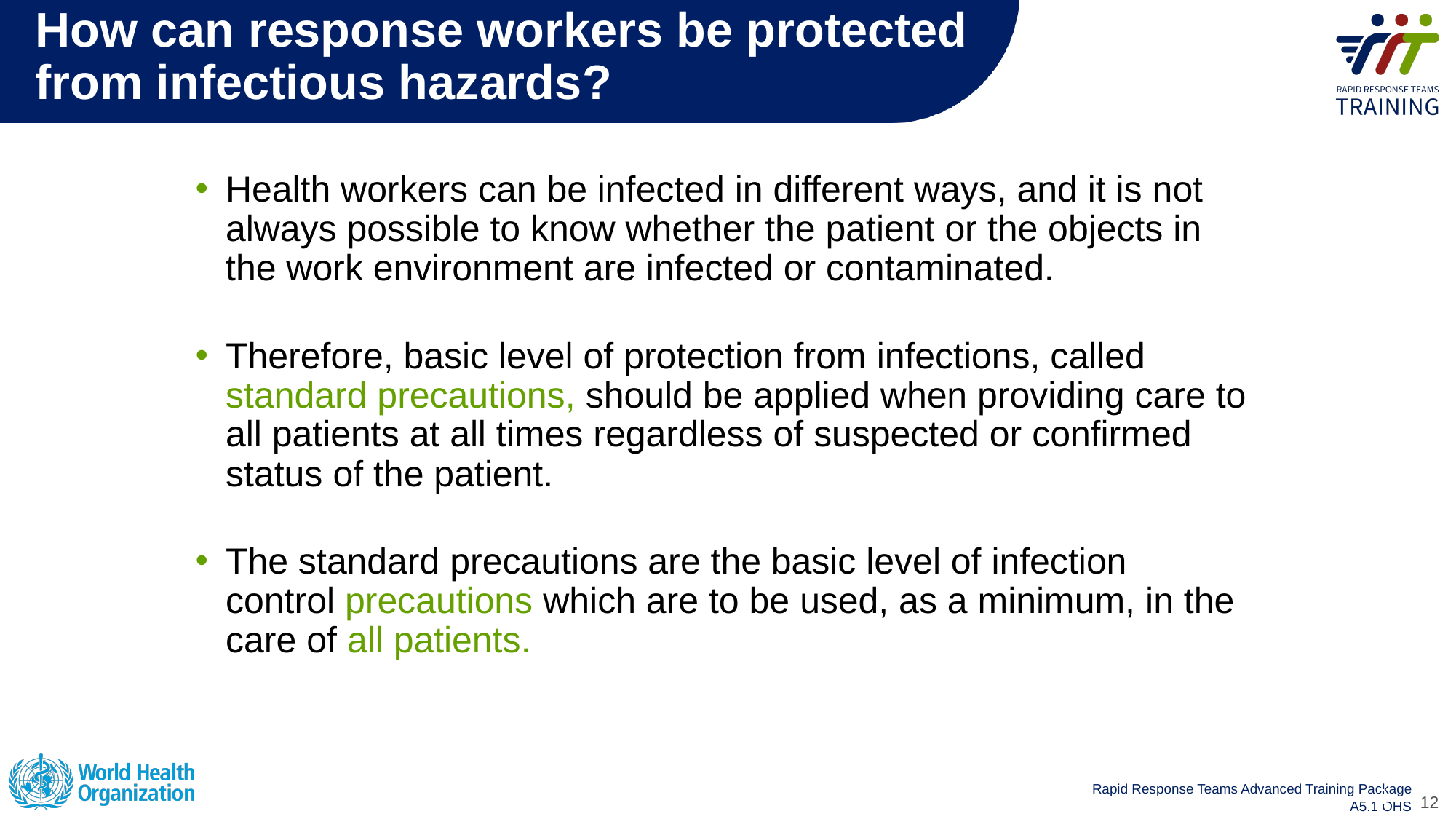

How can response workers be protected
from infectious hazards?

Health workers can be infected in different ways, and it is not always possible to know whether the patient or the objects in the work environment are infected or contaminated.

Therefore, basic level of protection from infections, called standard precautions, should be applied when providing care to all patients at all times regardless of suspected or confirmed status of the patient.

The standard precautions are the basic level of infection control precautions which are to be used, as a minimum, in the care of all patients.
12